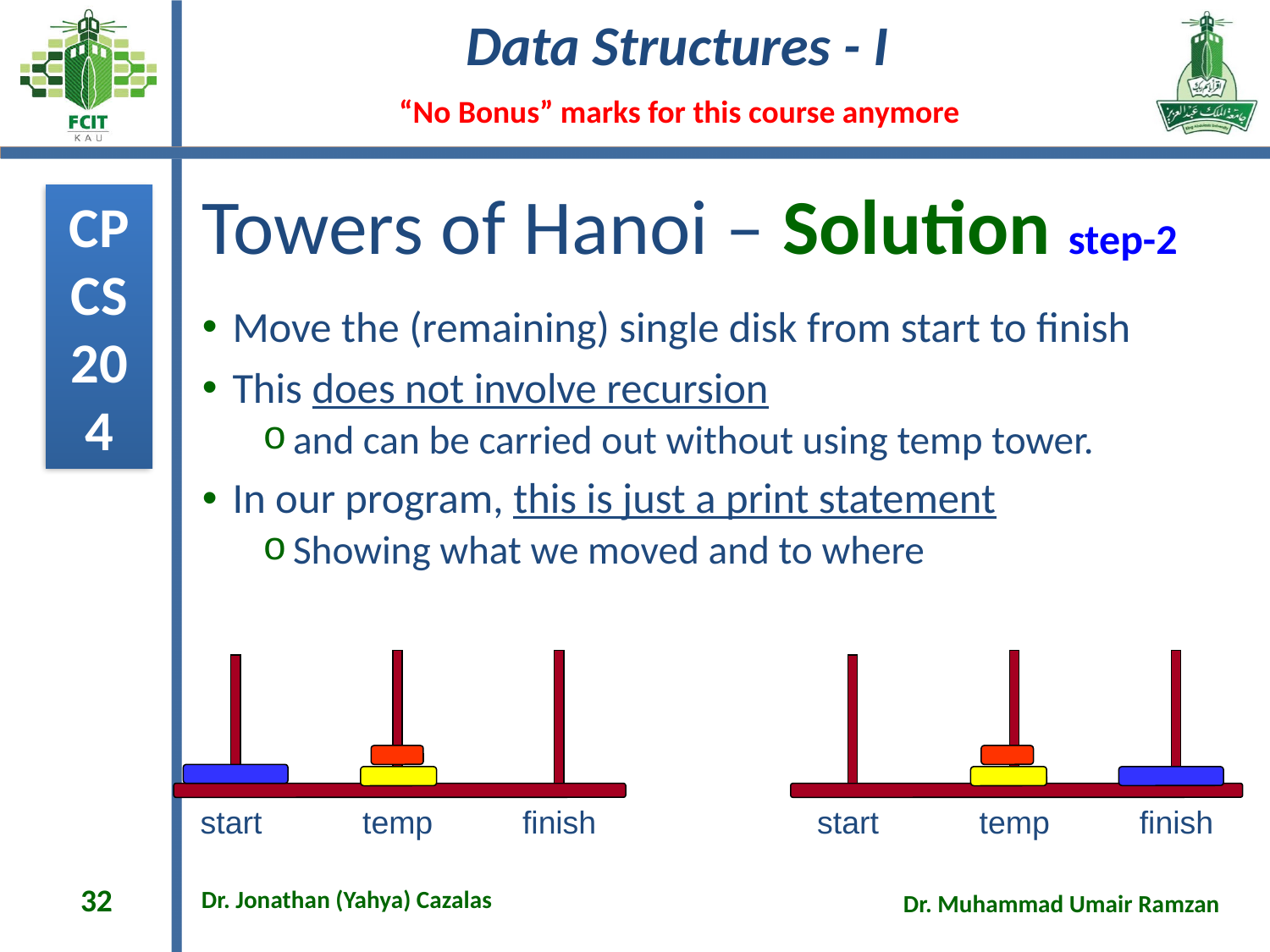

# Towers of Hanoi – Solution step-2
Move the (remaining) single disk from start to finish
This does not involve recursion
and can be carried out without using temp tower.
In our program, this is just a print statement
Showing what we moved and to where

start
temp
finish

start
temp
finish
32